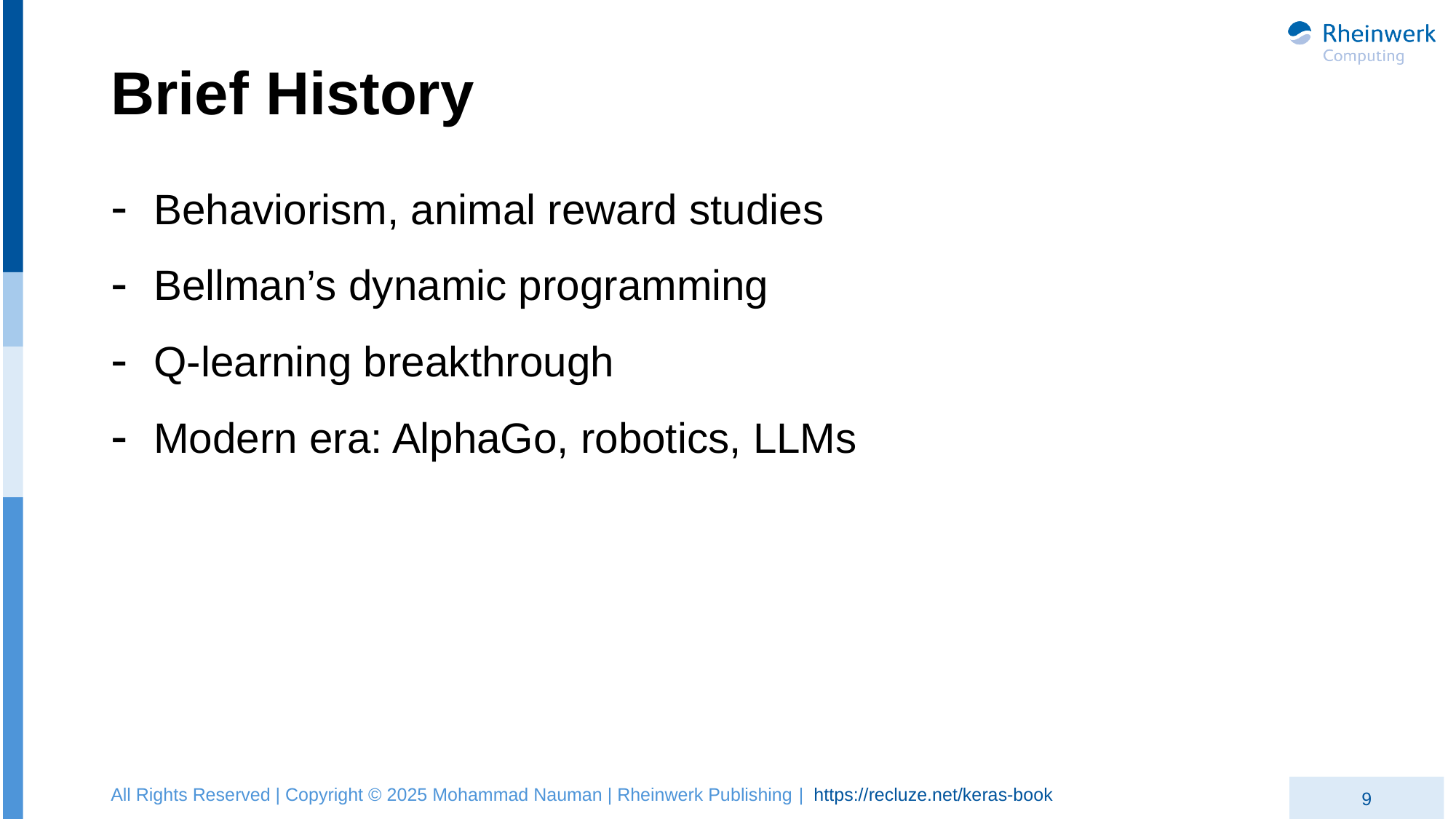

# Brief History
Behaviorism, animal reward studies
Bellman’s dynamic programming
Q-learning breakthrough
Modern era: AlphaGo, robotics, LLMs